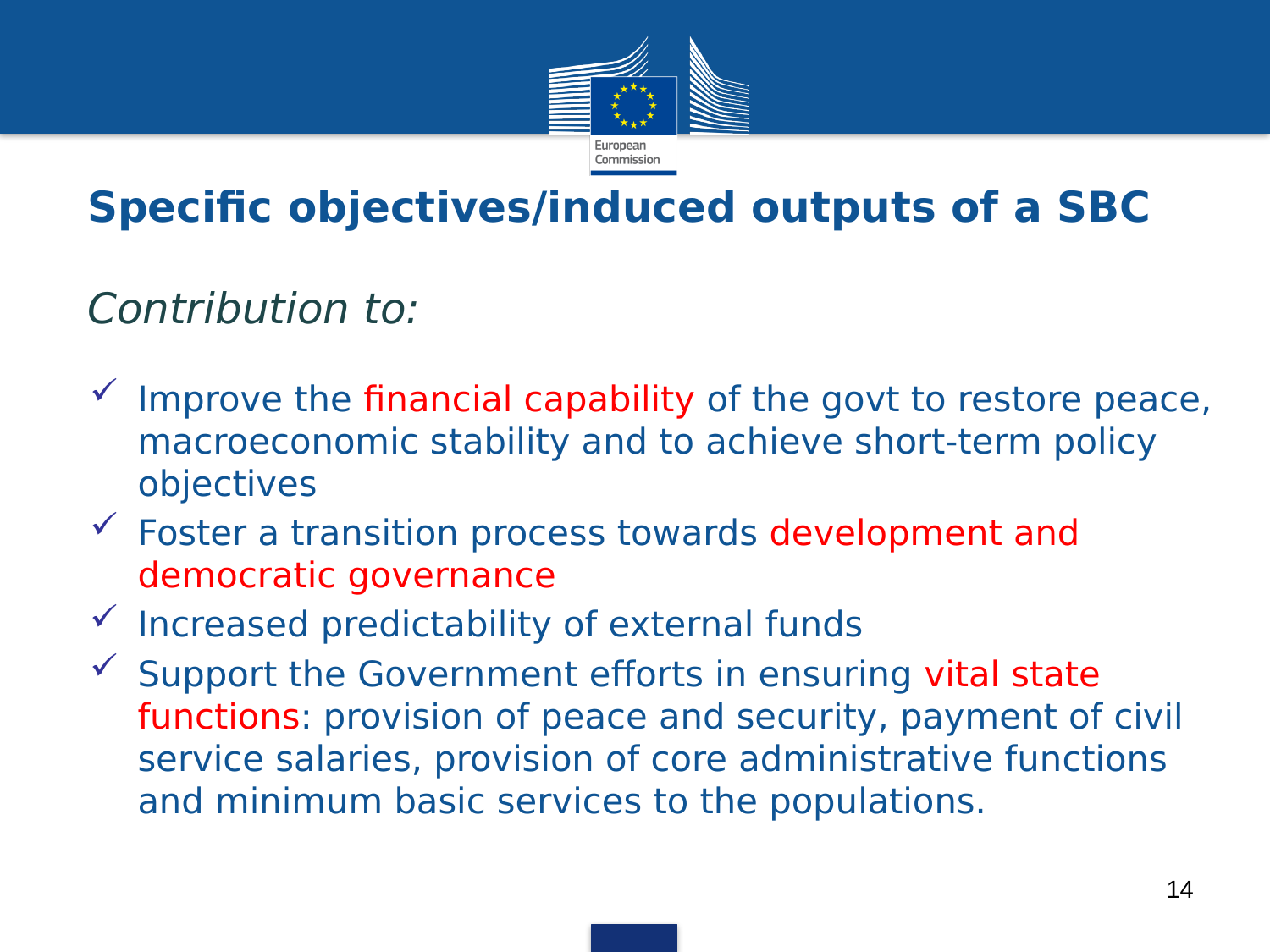

# Specific objectives/induced outputs of a SBC Contribution to:
Improve the financial capability of the govt to restore peace, macroeconomic stability and to achieve short-term policy objectives
Foster a transition process towards development and democratic governance
Increased predictability of external funds
Support the Government efforts in ensuring vital state functions: provision of peace and security, payment of civil service salaries, provision of core administrative functions and minimum basic services to the populations.

14